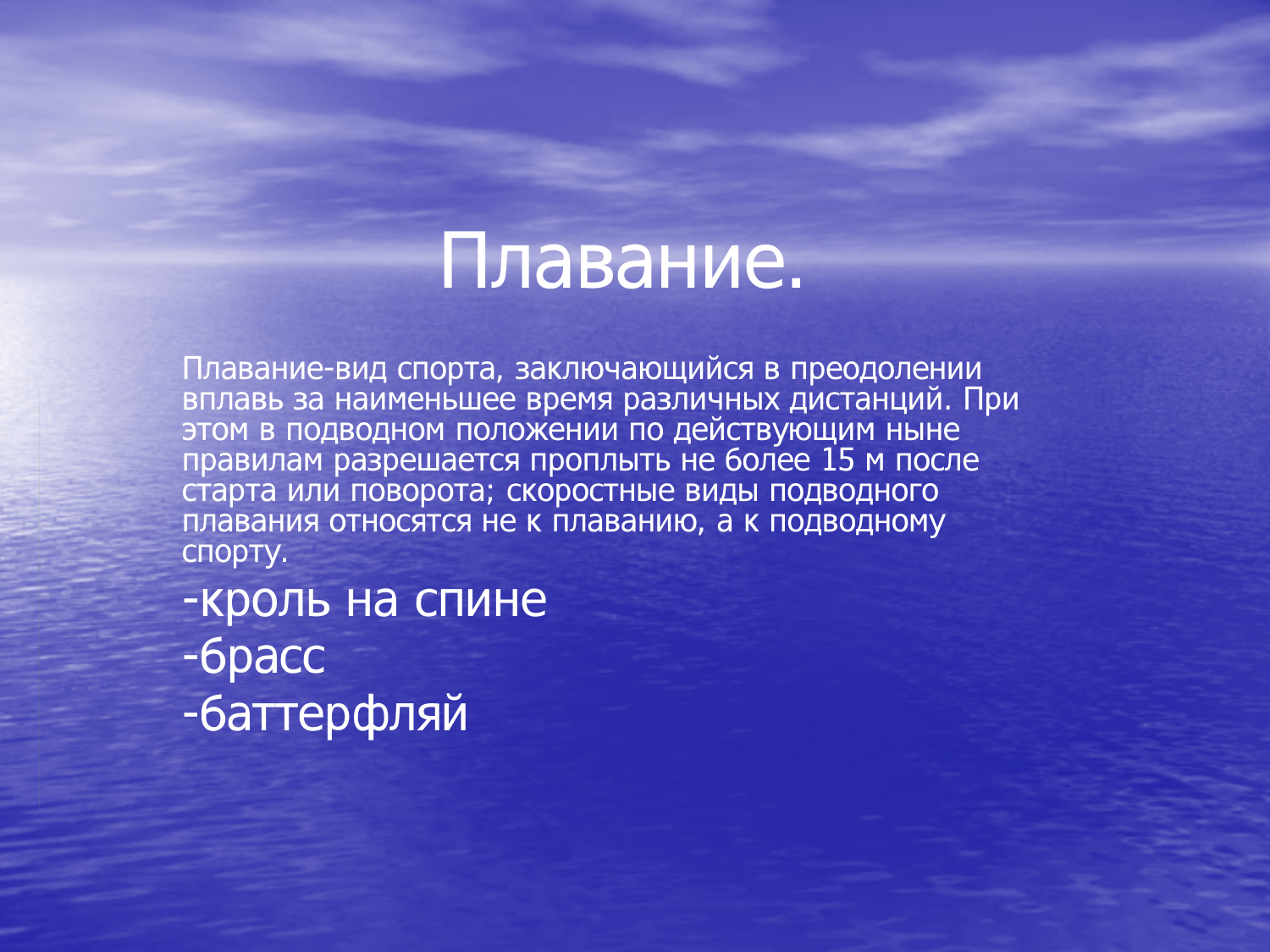

# Плавание.
Плавание-вид спорта, заключающийся в преодолении вплавь за наименьшее время различных дистанций. При этом в подводном положении по действующим ныне правилам разрешается проплыть не более 15 м после старта или поворота; скоростные виды подводного плавания относятся не к плаванию, а к подводному спорту.
-кроль на спине
-брасс
-баттерфляй